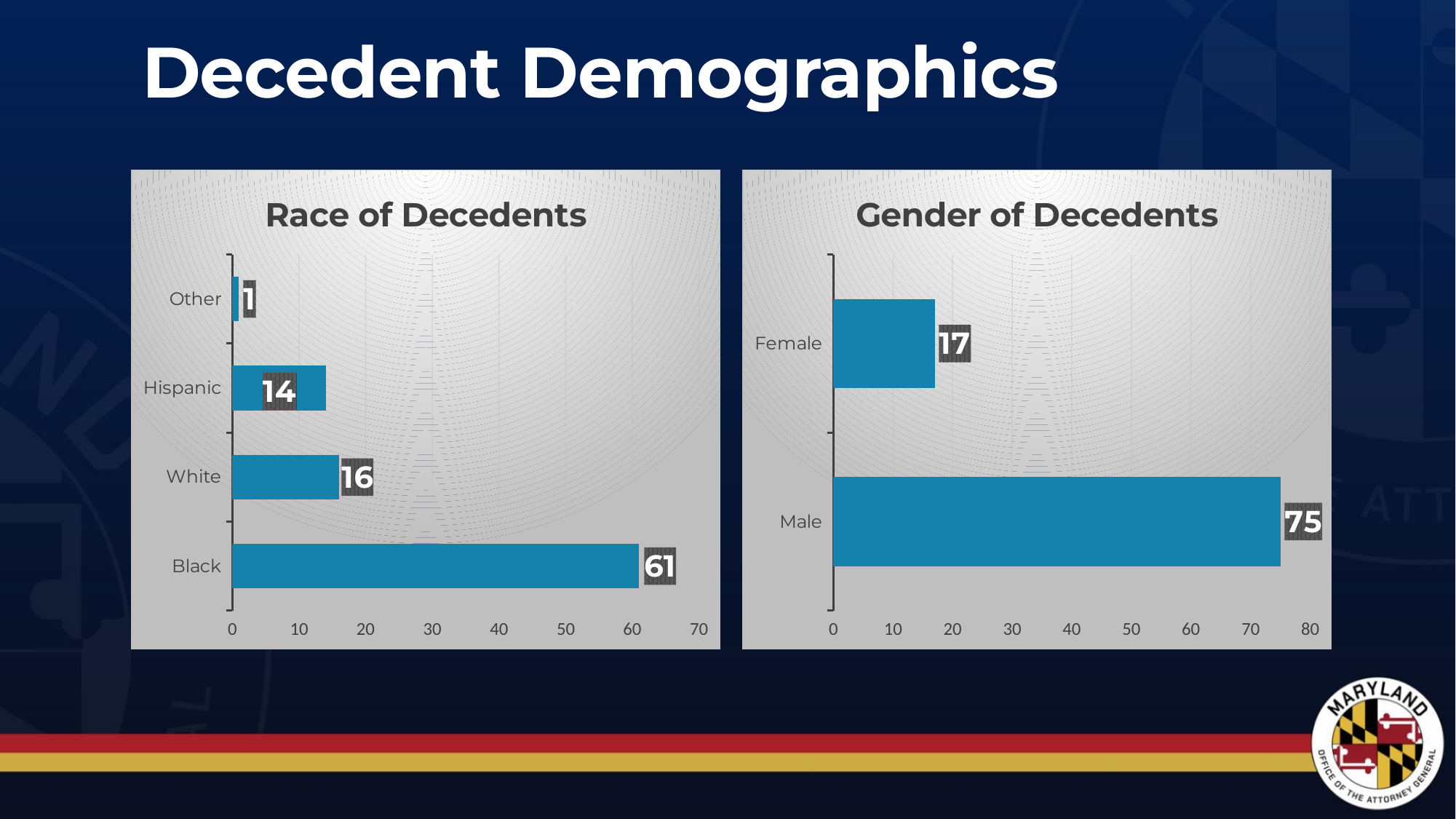

# Decedent Demographics

### Chart: Race of Decedents

| Category | Race of Decedents |
|---|---|
| Black | 61.0 |
| White | 16.0 |
| Hispanic | 14.0 |
| Other | 1.0 |

### Chart:

| Category | Gender of Decedents |
|---|---|
| Male | 75.0 |
| Female | 17.0 |